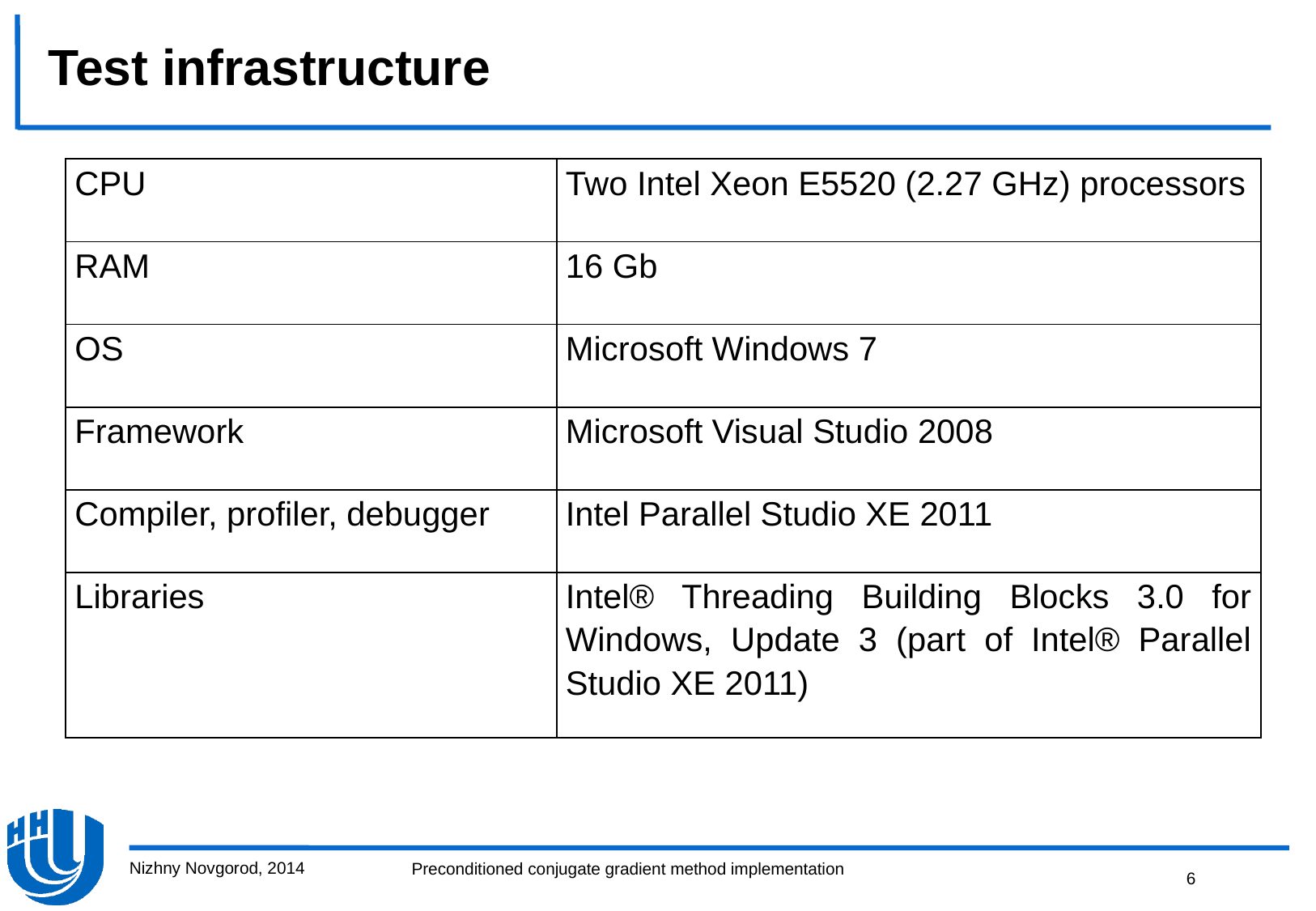

# Test infrastructure
| CPU | Two Intel Xeon E5520 (2.27 GHz) processors |
| --- | --- |
| RAM | 16 Gb |
| OS | Microsoft Windows 7 |
| Framework | Microsoft Visual Studio 2008 |
| Compiler, profiler, debugger | Intel Parallel Studio XE 2011 |
| Libraries | Intel® Threading Building Blocks 3.0 for Windows, Update 3 (part of Intel® Parallel Studio XE 2011) |
Nizhny Novgorod, 2014
6
Preconditioned conjugate gradient method implementation